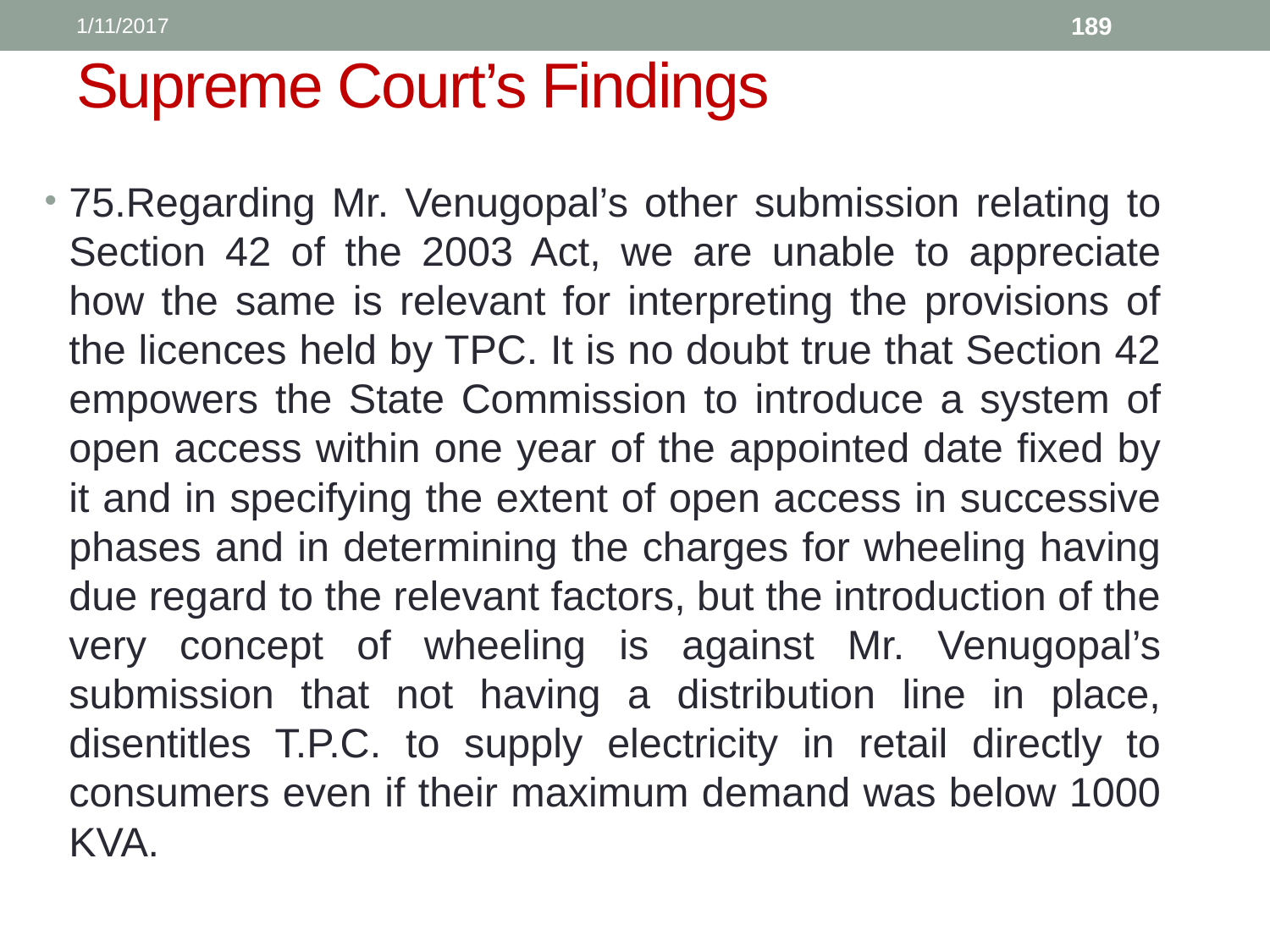

1/11/2017
189
# Supreme Court’s Findings
75.Regarding Mr. Venugopal’s other submission relating to Section 42 of the 2003 Act, we are unable to appreciate how the same is relevant for interpreting the provisions of the licences held by TPC. It is no doubt true that Section 42 empowers the State Commission to introduce a system of open access within one year of the appointed date fixed by it and in specifying the extent of open access in successive phases and in determining the charges for wheeling having due regard to the relevant factors, but the introduction of the very concept of wheeling is against Mr. Venugopal’s submission that not having a distribution line in place, disentitles T.P.C. to supply electricity in retail directly to consumers even if their maximum demand was below 1000 KVA.